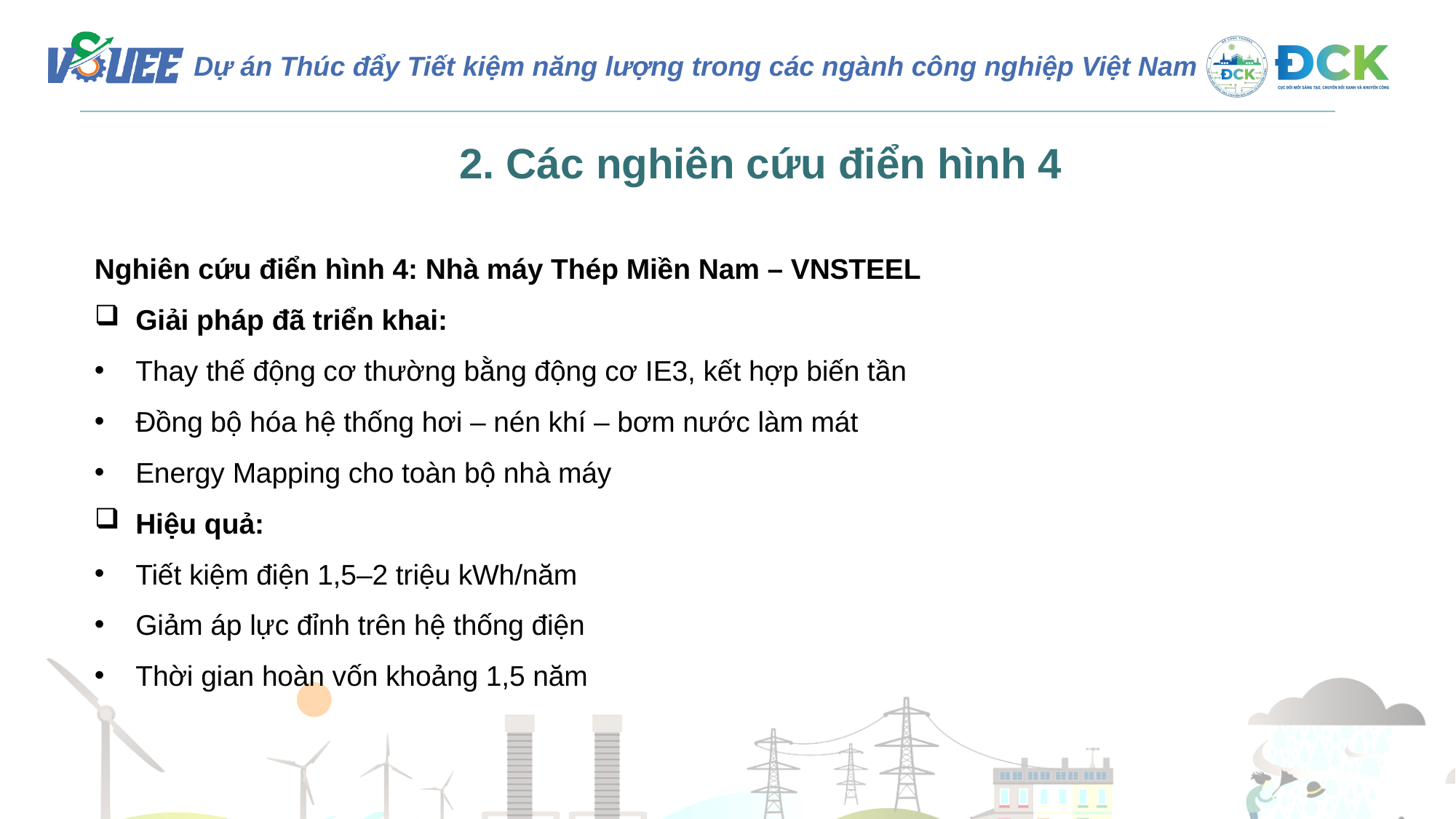

2. Các nghiên cứu điển hình 4
Nghiên cứu điển hình 4: Nhà máy Thép Miền Nam – VNSTEEL
Giải pháp đã triển khai:
Thay thế động cơ thường bằng động cơ IE3, kết hợp biến tần
Đồng bộ hóa hệ thống hơi – nén khí – bơm nước làm mát
Energy Mapping cho toàn bộ nhà máy
Hiệu quả:
Tiết kiệm điện 1,5–2 triệu kWh/năm
Giảm áp lực đỉnh trên hệ thống điện
Thời gian hoàn vốn khoảng 1,5 năm